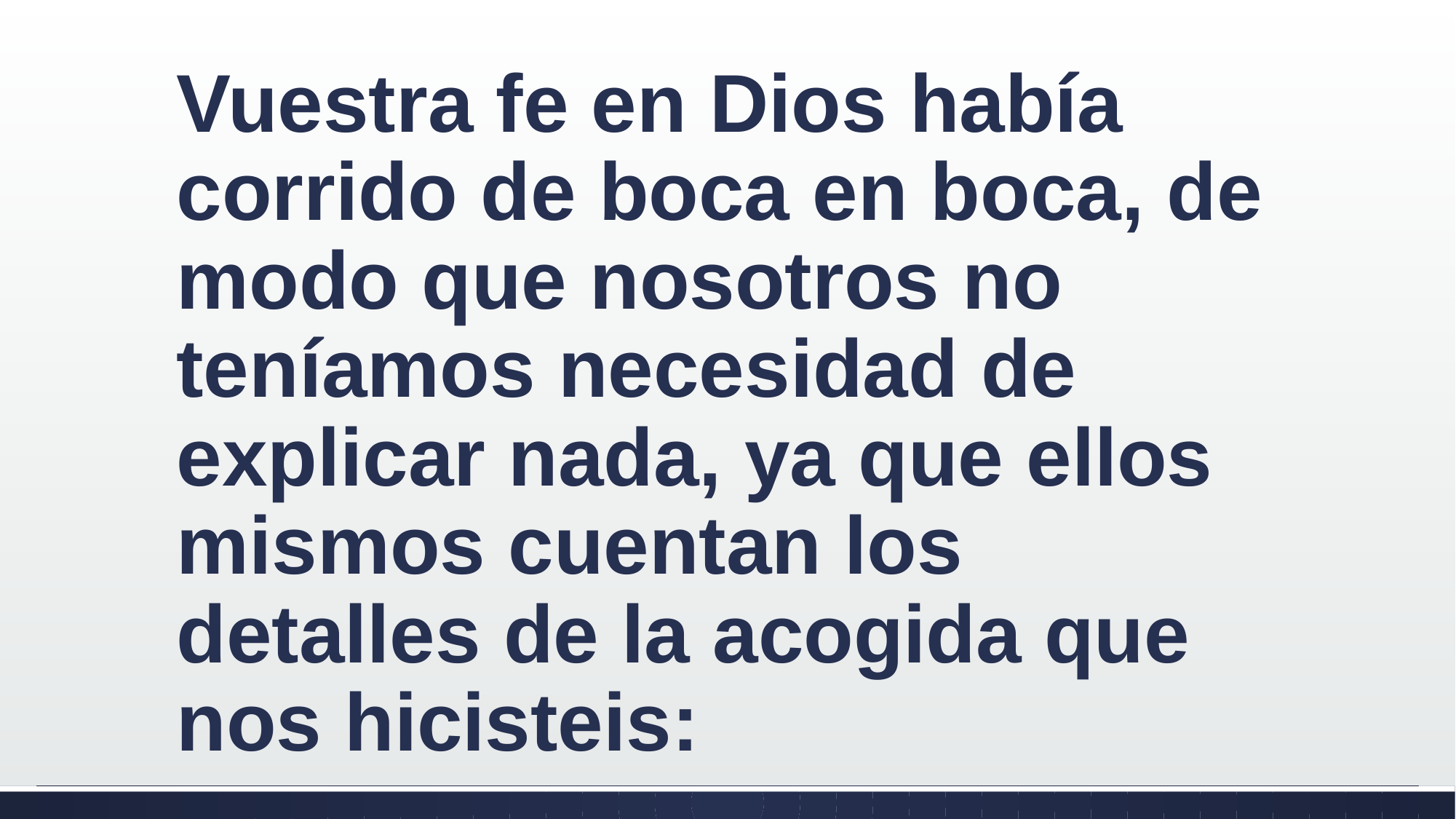

#
Vuestra fe en Dios había corrido de boca en boca, de modo que nosotros no teníamos necesidad de explicar nada, ya que ellos mismos cuentan los detalles de la acogida que nos hicisteis: